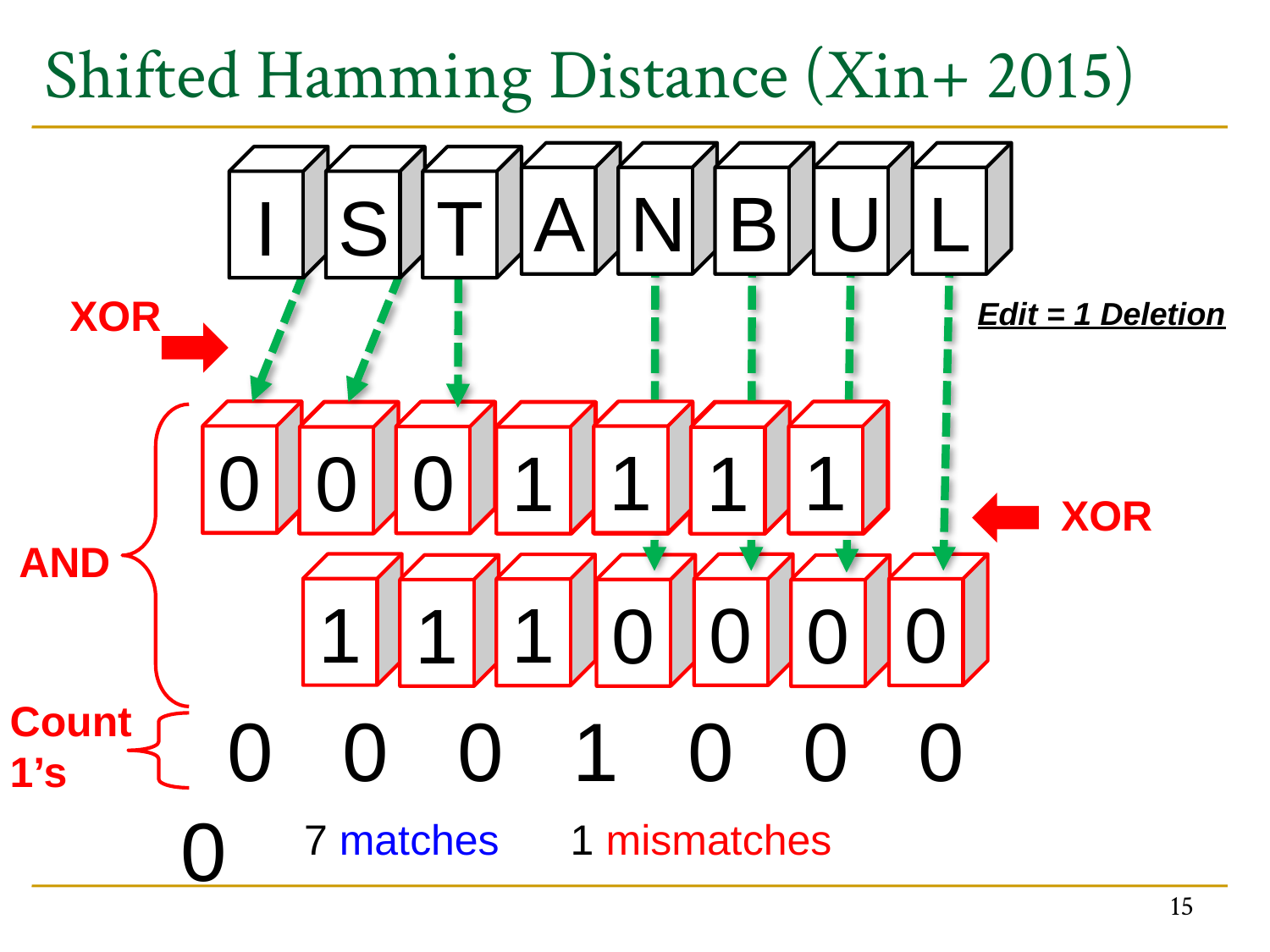

# Shifted Hamming Distance (Xin+ 2015)
A
N
B
U
L
I
S
T
XOR
Edit = 1 Deletion

0
1
1
N
B
U
L
I
0
I
S
T
N
B
U
L
S
T
1
0
1

XOR

AND
1
0
0
1
0
1
0
Count 1’s
  0   0   0   1   0   0   0   0

7 matches      1 mismatches
15